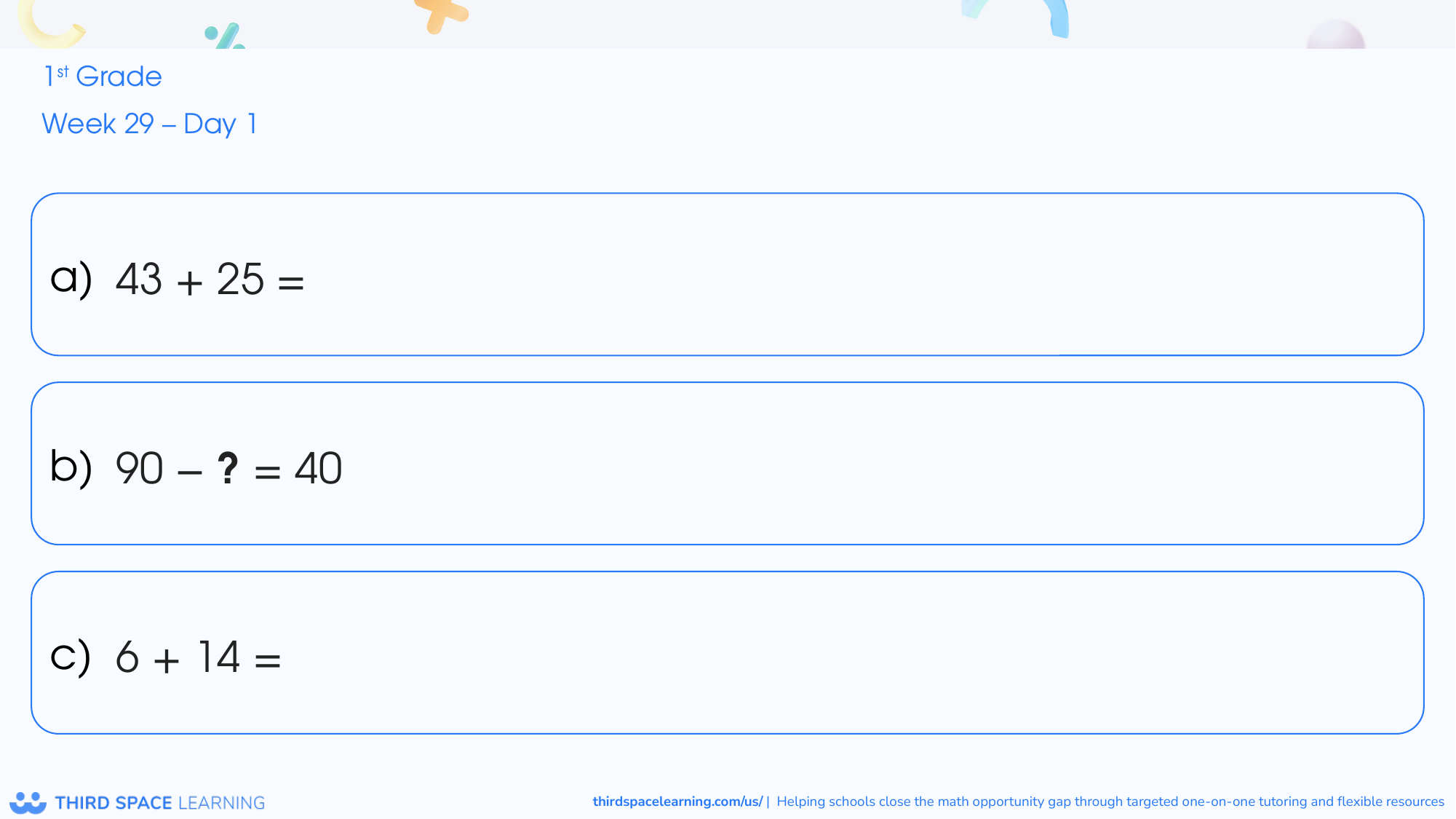

1st Grade
Week 29 – Day 1
43 + 25 =
90 − ? = 40
6 + 14 =